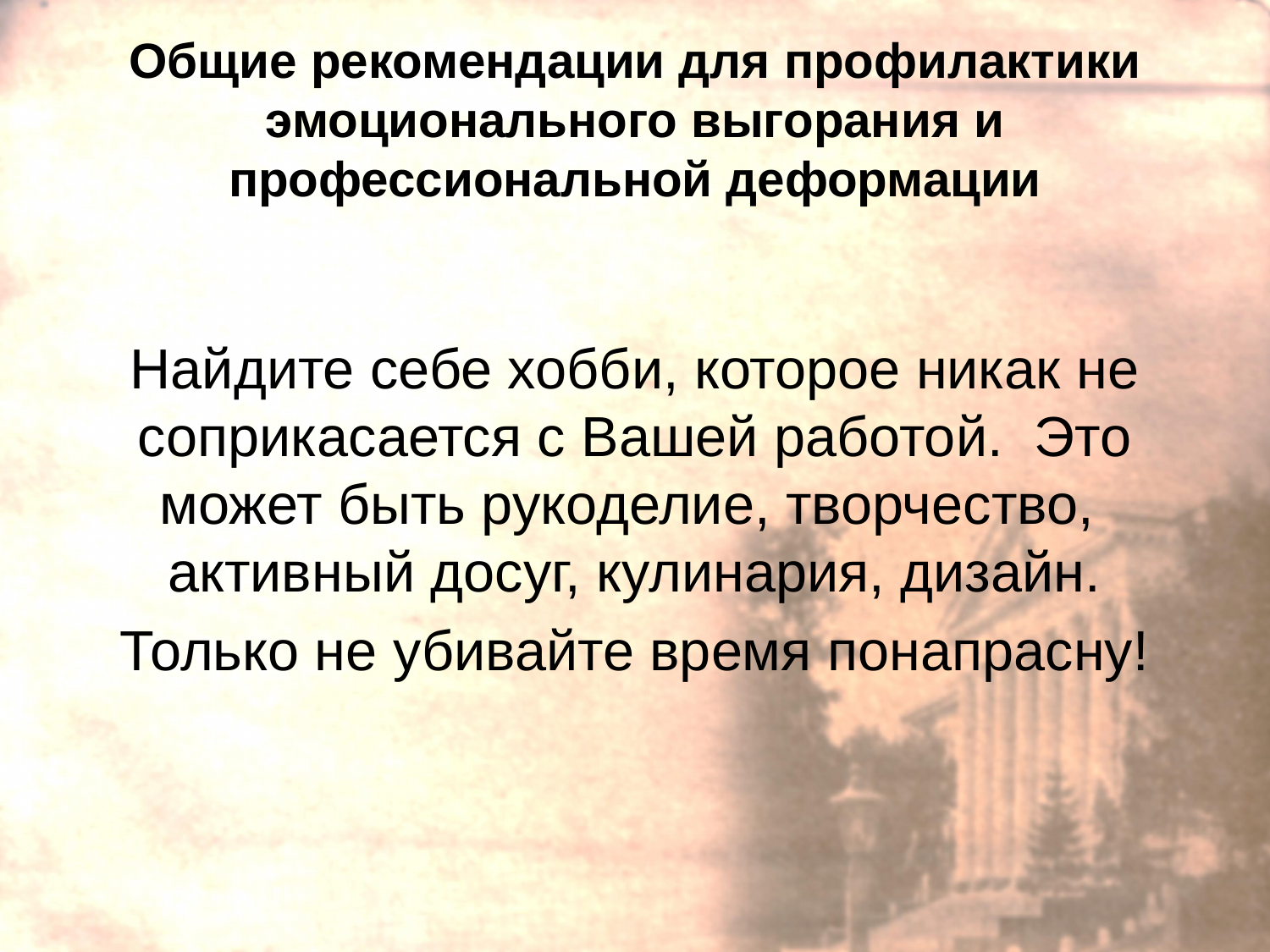

# Общие рекомендации для профилактики эмоционального выгорания и профессиональной деформации
Найдите себе хобби, которое никак не соприкасается с Вашей работой.  Это может быть рукоделие, творчество,  активный досуг, кулинария, дизайн.
Только не убивайте время понапрасну!